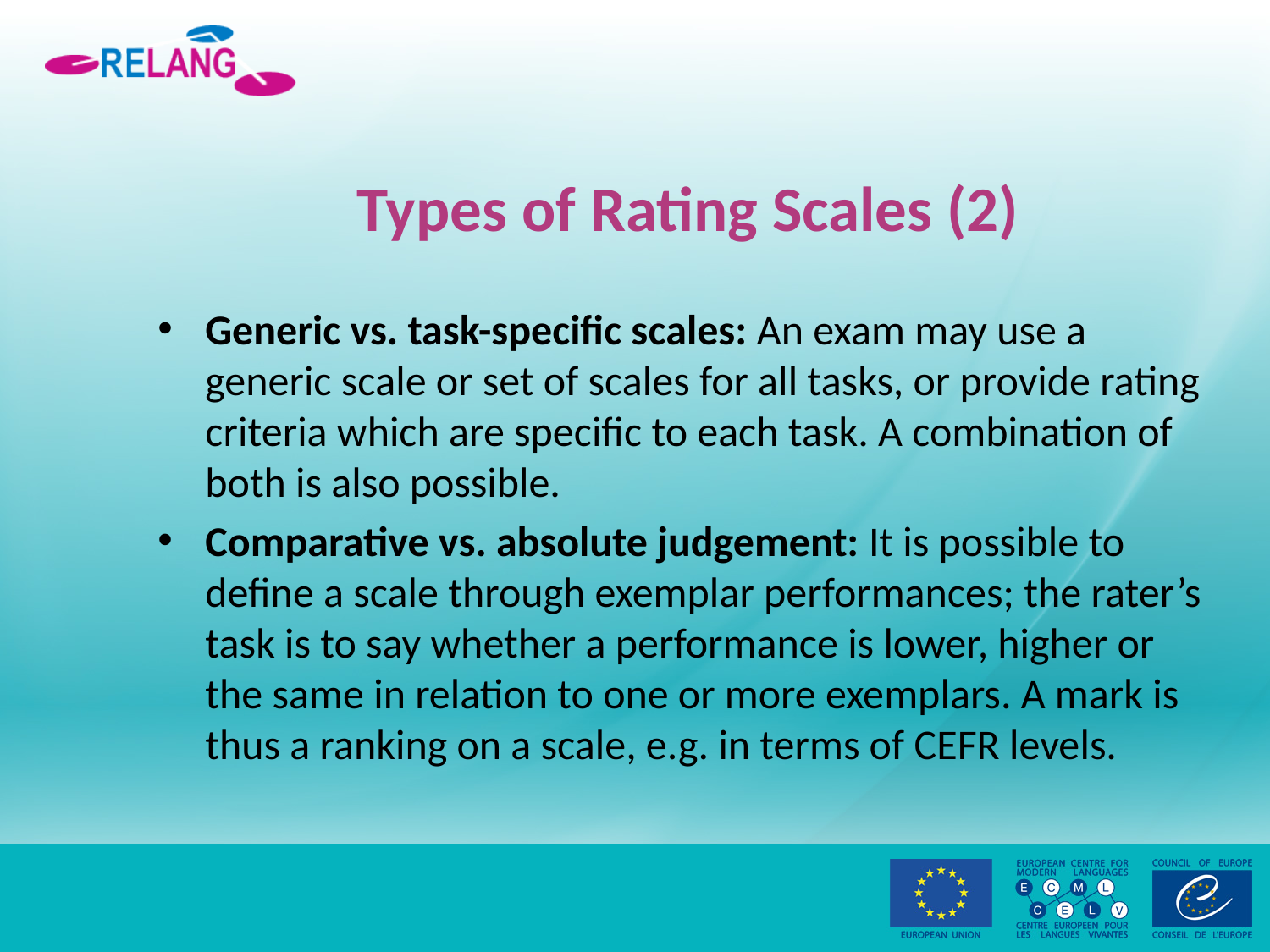

# Types of Rating Scales (2)
Generic vs. task-specific scales: An exam may use a generic scale or set of scales for all tasks, or provide rating criteria which are specific to each task. A combination of both is also possible.
Comparative vs. absolute judgement: It is possible to define a scale through exemplar performances; the rater’s task is to say whether a performance is lower, higher or the same in relation to one or more exemplars. A mark is thus a ranking on a scale, e.g. in terms of CEFR levels.